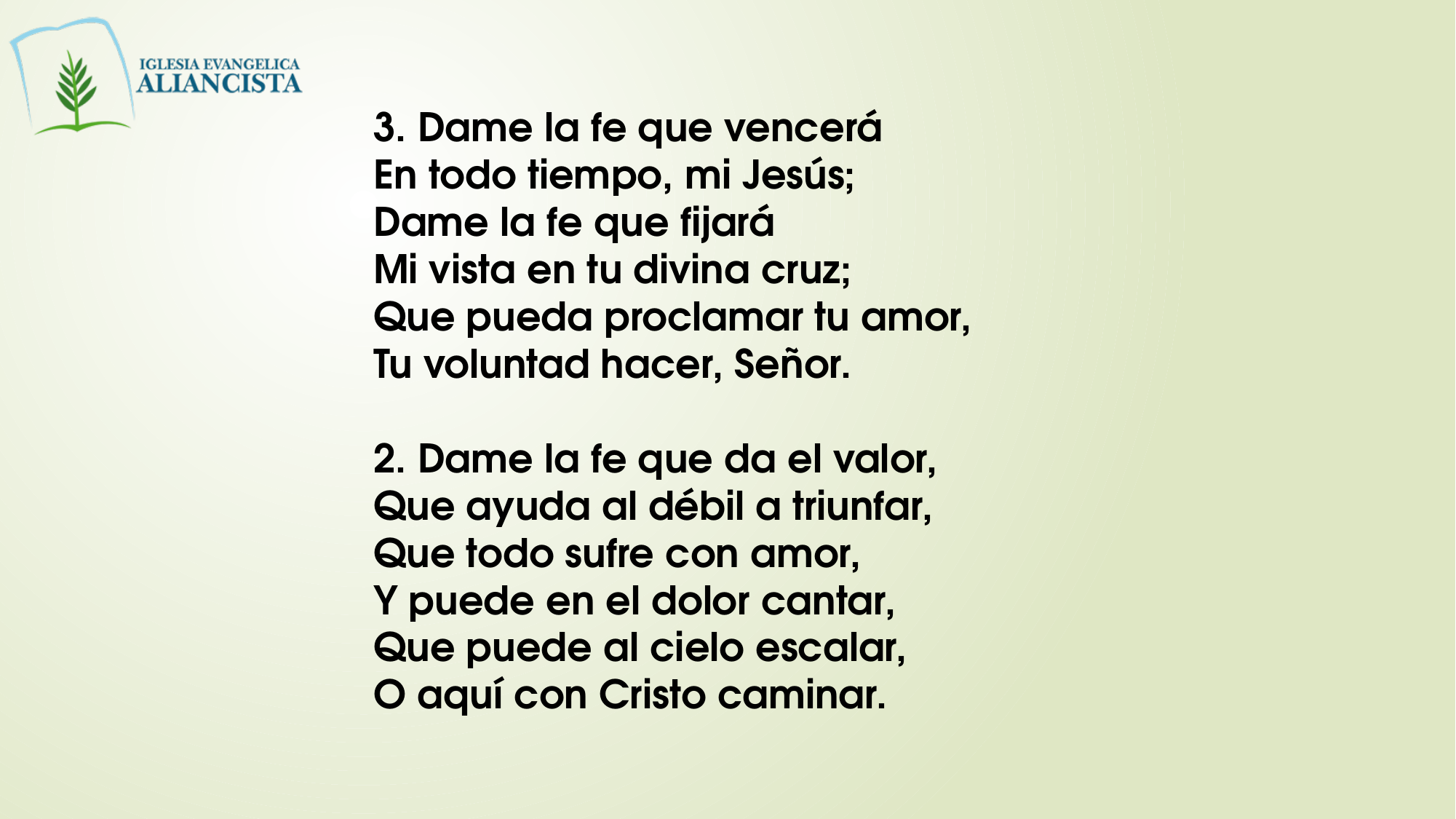

3. Dame la fe que vencerá
En todo tiempo, mi Jesús;
Dame la fe que fijará
Mi vista en tu divina cruz;
Que pueda proclamar tu amor,
Tu voluntad hacer, Señor.

2. Dame la fe que da el valor,
Que ayuda al débil a triunfar,
Que todo sufre con amor,
Y puede en el dolor cantar,
Que puede al cielo escalar,
O aquí con Cristo caminar.